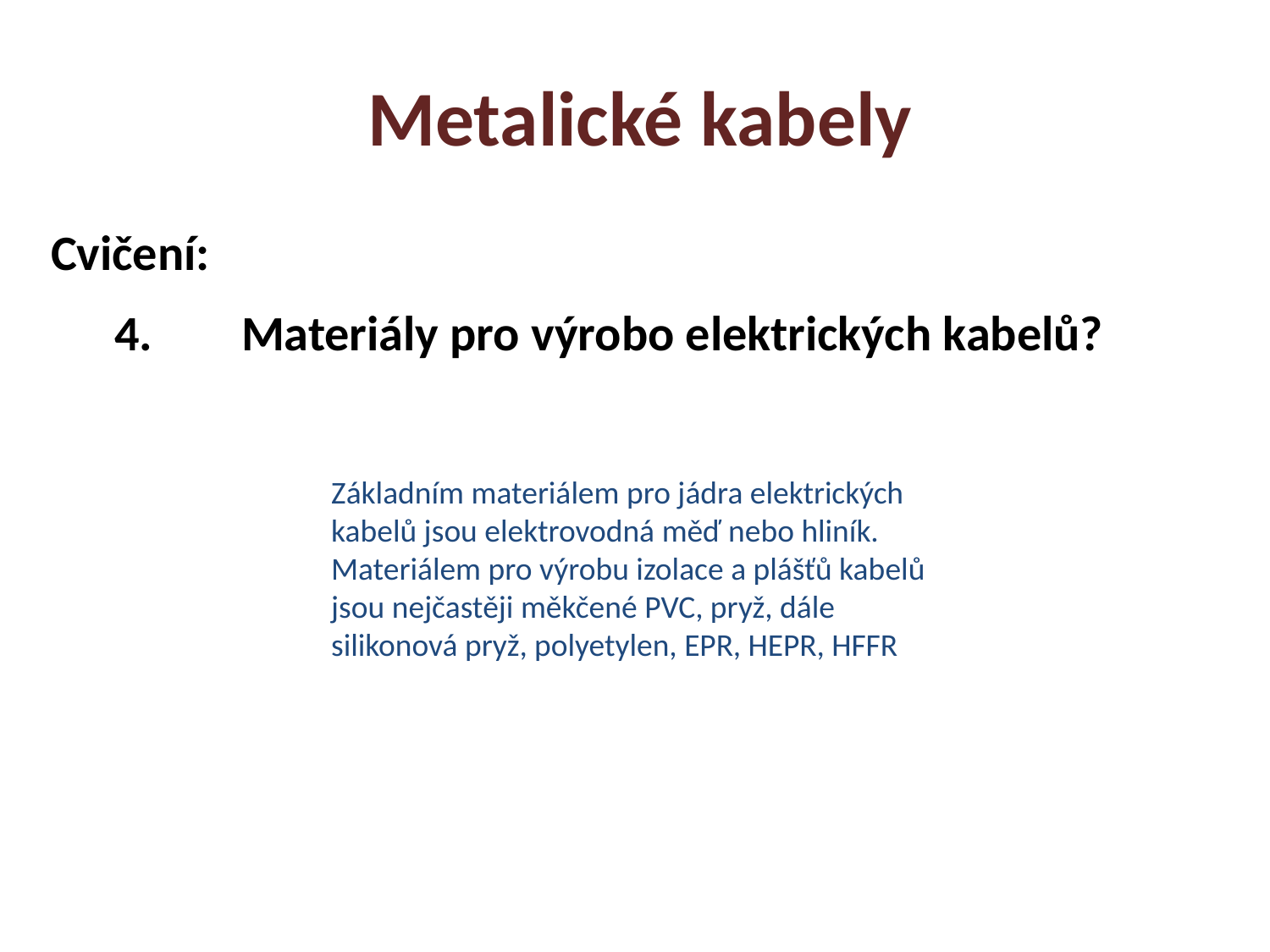

Metalické kabely
Cvičení:
4.	Materiály pro výrobo elektrických kabelů?
Základním materiálem pro jádra elektrických kabelů jsou elektrovodná měď nebo hliník. Materiálem pro výrobu izolace a plášťů kabelů jsou nejčastěji měkčené PVC, pryž, dále silikonová pryž, polyetylen, EPR, HEPR, HFFR